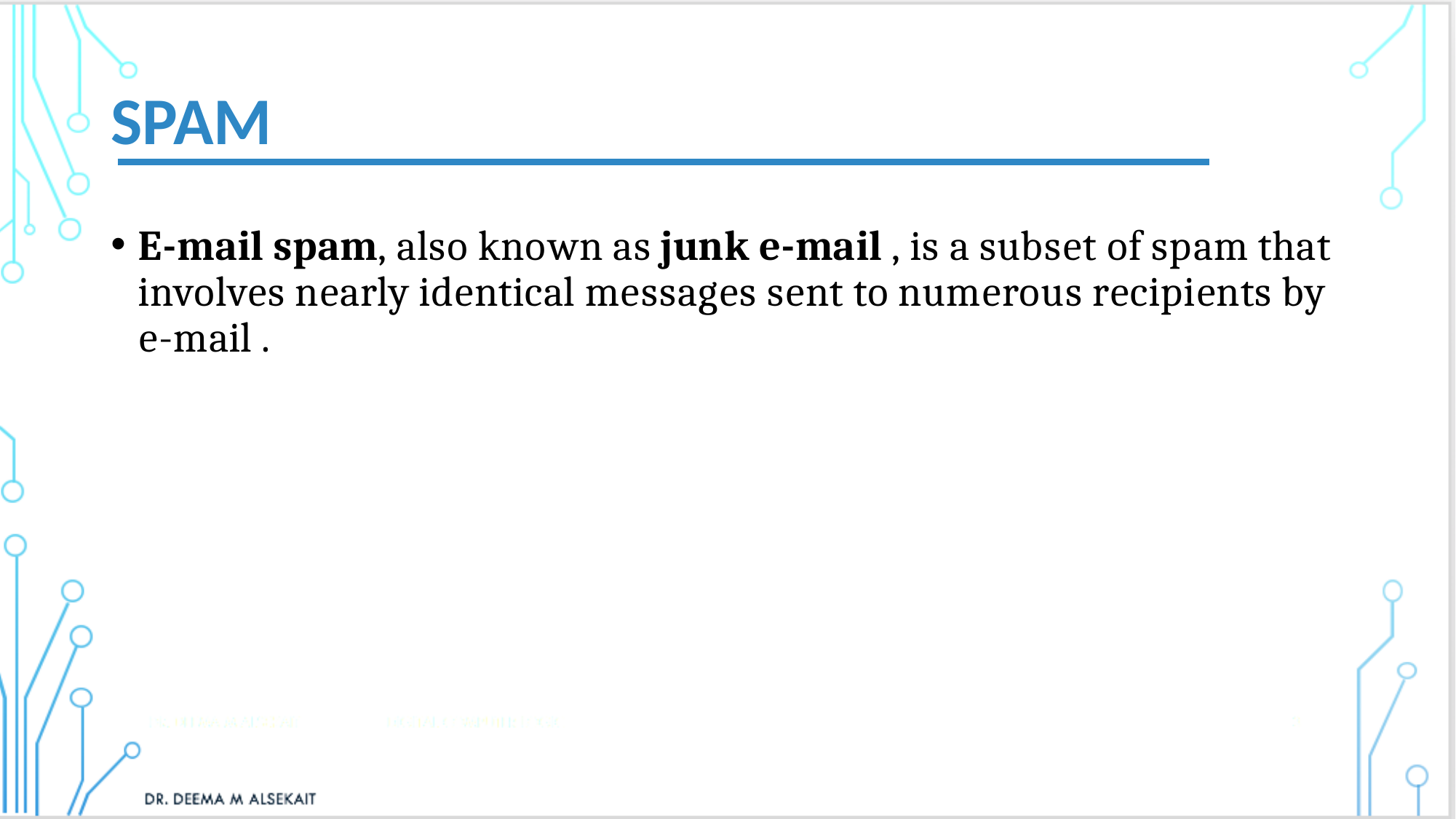

# SPAM
E-mail spam, also known as junk e-mail , is a subset of spam that involves nearly identical messages sent to numerous recipients by e-mail .